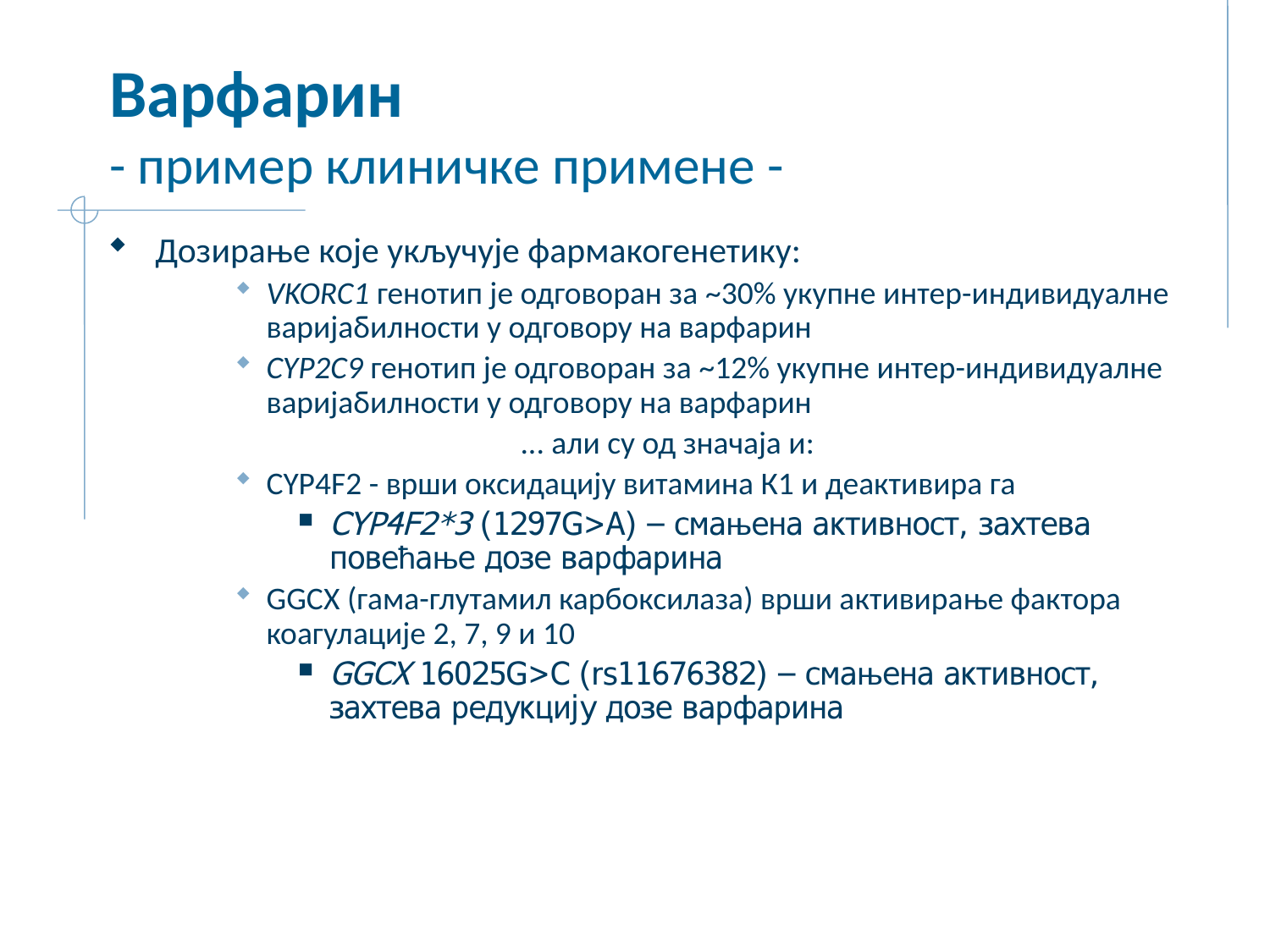

# Варфарин - пример клиничке примене -
Дозирање које укључује фармакогенетику:
VKORC1 генотип је одговоран за ~30% укупне интер-индивидуалне варијабилности у одговору на варфарин
CYP2C9 генотип је одговоран за ~12% укупне интер-индивидуалне варијабилности у одговору на варфарин
			... али су од значаја и:
CYP4F2 - врши оксидацију витамина К1 и деактивира га
CYP4F2*3 (1297G>A) – смањена активност, захтева повећање дозе варфарина
GGCX (гама-глутамил карбоксилаза) врши активирање фактора коагулације 2, 7, 9 и 10
GGCX 16025G>C (rs11676382) – смањена активност, захтева редукцију дозе варфарина